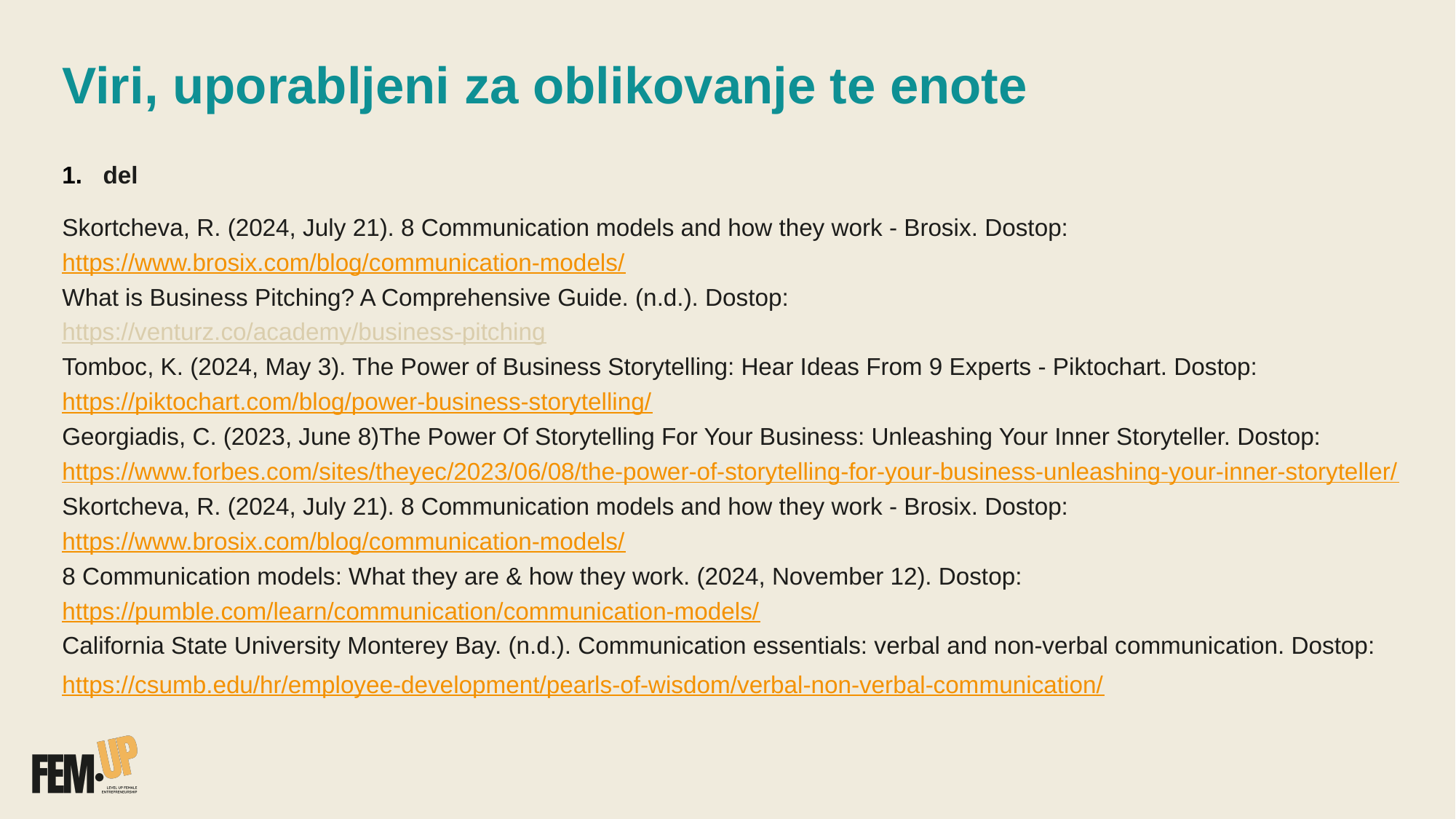

# Viri, uporabljeni za oblikovanje te enote
del

Skortcheva, R. (2024, July 21). 8 Communication models and how they work - Brosix. Dostop: https://www.brosix.com/blog/communication-models/​
What is Business Pitching? A Comprehensive Guide. (n.d.). Dostop:
https://venturz.co/academy/business-pitching​
Tomboc, K. (2024, May 3). The Power of Business Storytelling: Hear Ideas From 9 Experts - Piktochart. Dostop: https://piktochart.com/blog/power-business-storytelling/ ​
Georgiadis, C. (2023, June 8)The Power Of Storytelling For Your Business: Unleashing Your Inner Storyteller. Dostop: https://www.forbes.com/sites/theyec/2023/06/08/the-power-of-storytelling-for-your-business-unleashing-your-inner-storyteller/ ​
Skortcheva, R. (2024, July 21). 8 Communication models and how they work - Brosix. Dostop: https://www.brosix.com/blog/communication-models/​
8 Communication models: What they are & how they work. (2024, November 12). Dostop: https://pumble.com/learn/communication/communication-models/​
California State University Monterey Bay. (n.d.). Communication essentials: verbal and non-verbal communication. Dostop: https://csumb.edu/hr/employee-development/pearls-of-wisdom/verbal-non-verbal-communication/​